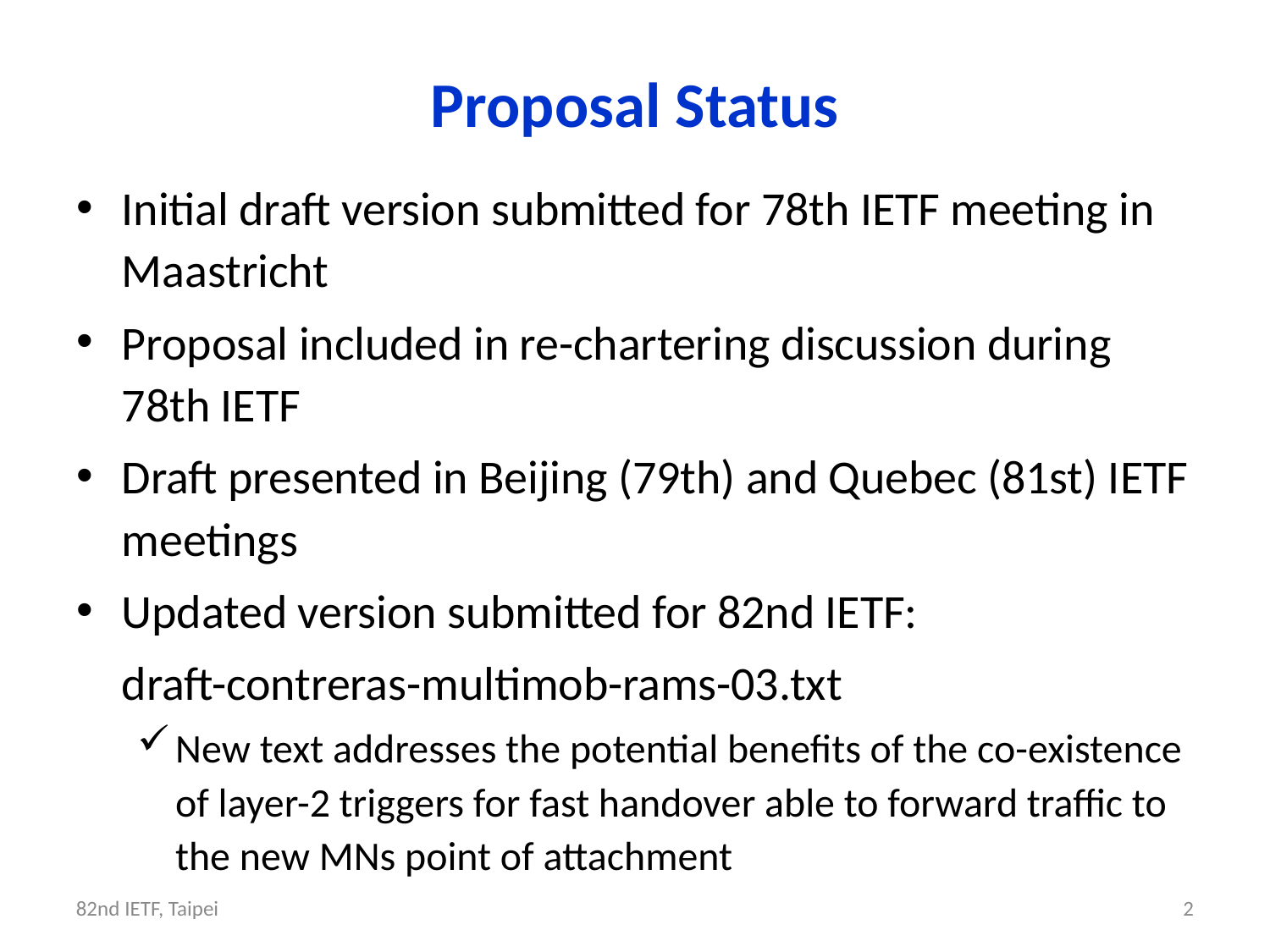

Proposal Status
Initial draft version submitted for 78th IETF meeting in Maastricht
Proposal included in re-chartering discussion during 78th IETF
Draft presented in Beijing (79th) and Quebec (81st) IETF meetings
Updated version submitted for 82nd IETF:
	draft-contreras-multimob-rams-03.txt
New text addresses the potential benefits of the co-existence of layer-2 triggers for fast handover able to forward traffic to the new MNs point of attachment
82nd IETF, Taipei
2